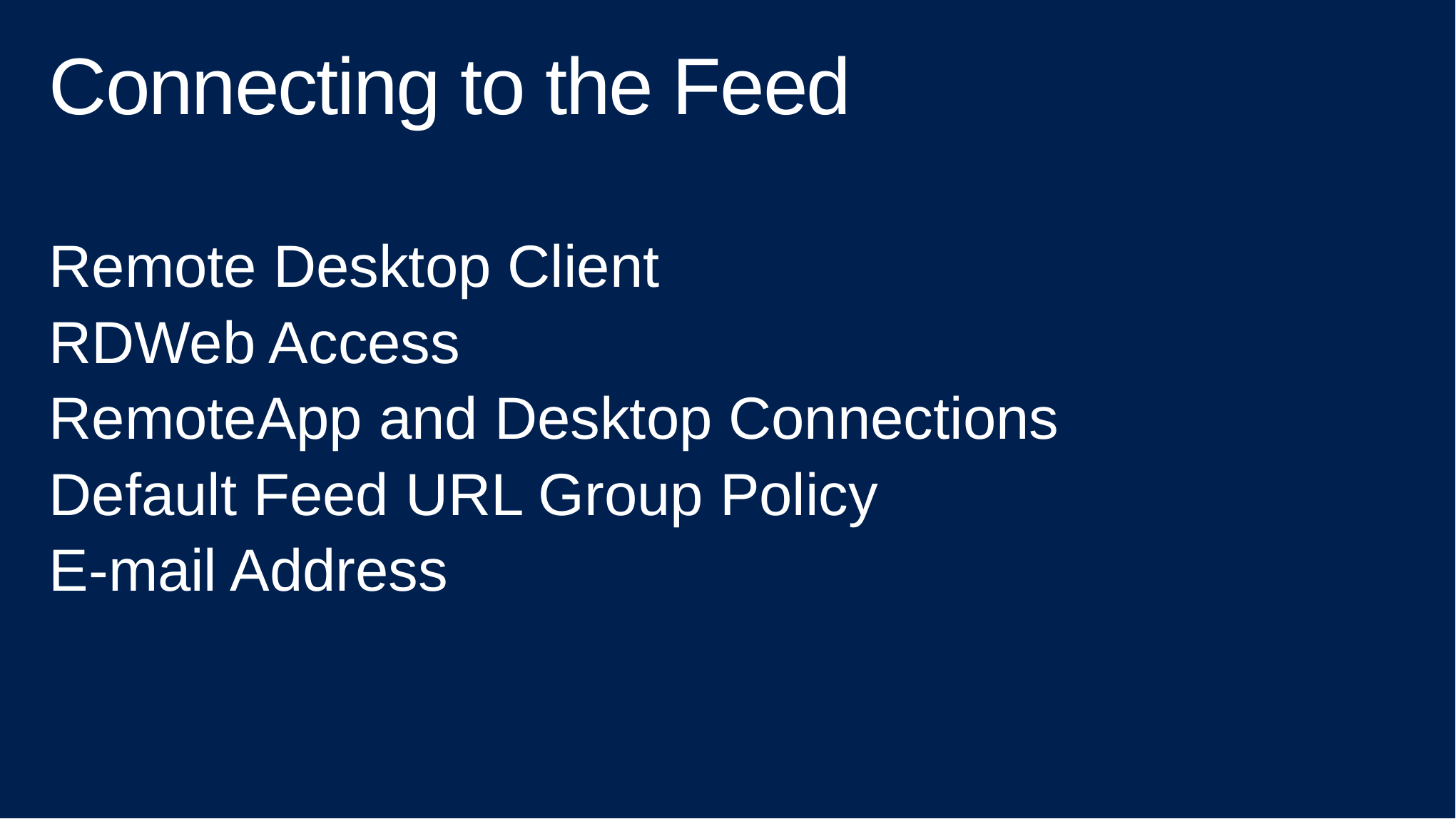

# Connecting to the Feed

Remote Desktop Client
RDWeb Access
RemoteApp and Desktop Connections
Default Feed URL Group Policy
E-mail Address